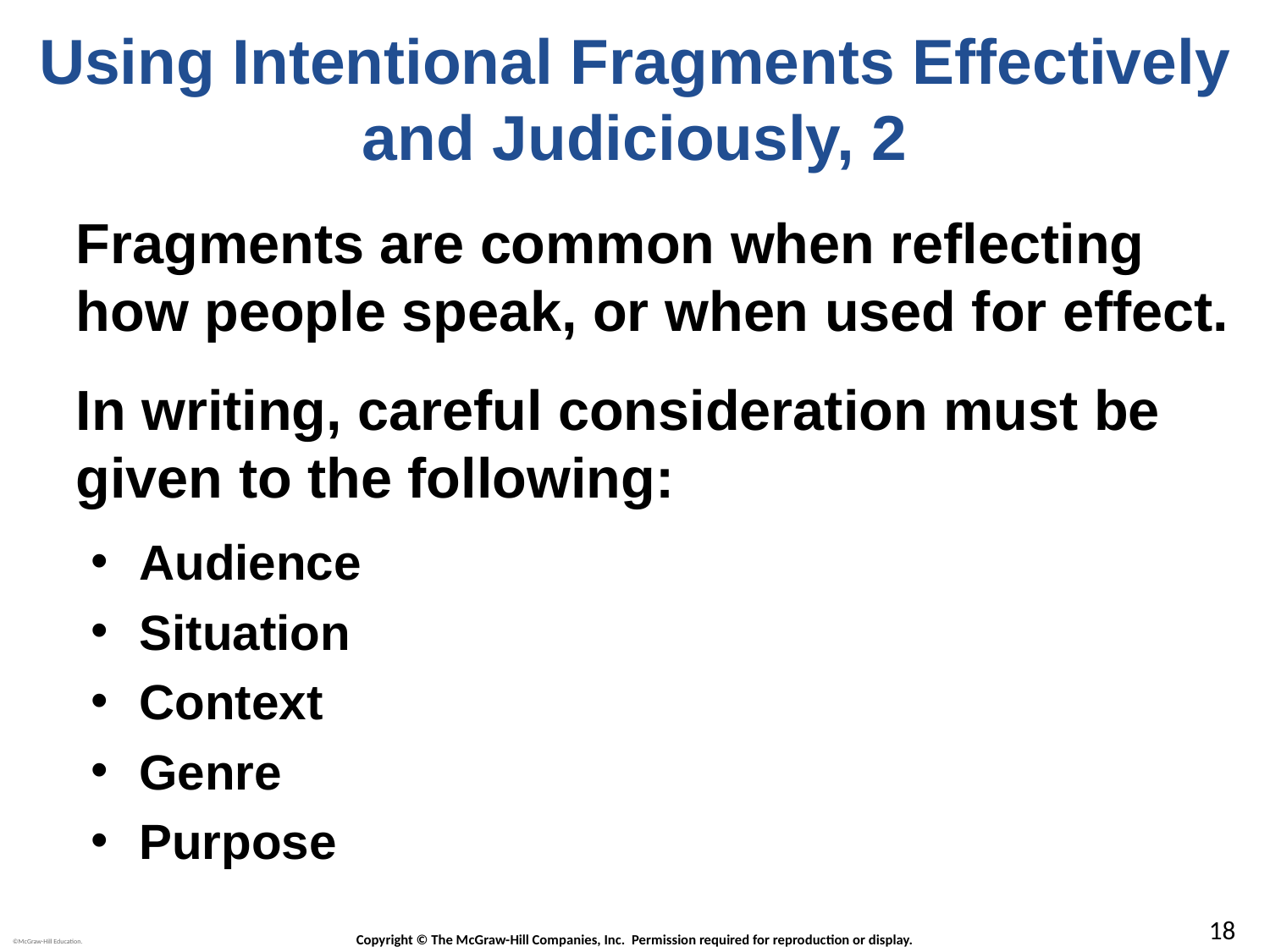

# Using Intentional Fragments Effectively and Judiciously, 2
Fragments are common when reflecting how people speak, or when used for effect.
In writing, careful consideration must be given to the following:
Audience
Situation
Context
Genre
Purpose